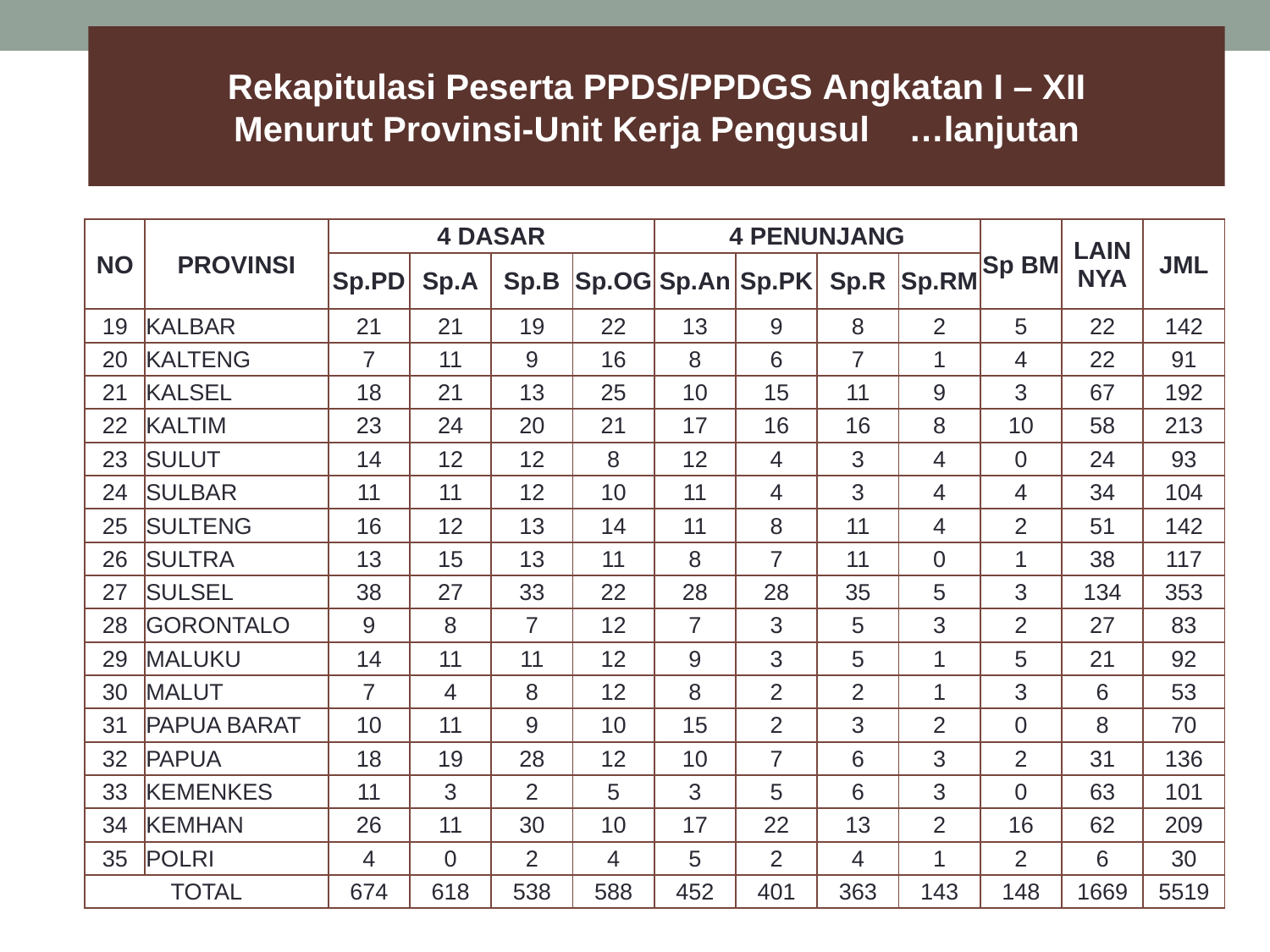

Rekapitulasi Peserta PPDS/PPDGS Angkatan I – XII
Menurut Provinsi-Unit Kerja Pengusul    …lanjutan
| NO | PROVINSI | 4 DASAR |  |  |  | 4 PENUNJANG |  |  |  | Sp BM | LAIN NYA | JML |
| --- | --- | --- | --- | --- | --- | --- | --- | --- | --- | --- | --- | --- |
|  |  | Sp.PD | Sp.A | Sp.B | Sp.OG | Sp.An | Sp.PK | Sp.R | Sp.RM |  |  |  |
| 19 | KALBAR | 21 | 21 | 19 | 22 | 13 | 9 | 8 | 2 | 5 | 22 | 142 |
| 20 | KALTENG | 7 | 11 | 9 | 16 | 8 | 6 | 7 | 1 | 4 | 22 | 91 |
| 21 | KALSEL | 18 | 21 | 13 | 25 | 10 | 15 | 11 | 9 | 3 | 67 | 192 |
| 22 | KALTIM | 23 | 24 | 20 | 21 | 17 | 16 | 16 | 8 | 10 | 58 | 213 |
| 23 | SULUT | 14 | 12 | 12 | 8 | 12 | 4 | 3 | 4 | 0 | 24 | 93 |
| 24 | SULBAR | 11 | 11 | 12 | 10 | 11 | 4 | 3 | 4 | 4 | 34 | 104 |
| 25 | SULTENG | 16 | 12 | 13 | 14 | 11 | 8 | 11 | 4 | 2 | 51 | 142 |
| 26 | SULTRA | 13 | 15 | 13 | 11 | 8 | 7 | 11 | 0 | 1 | 38 | 117 |
| 27 | SULSEL | 38 | 27 | 33 | 22 | 28 | 28 | 35 | 5 | 3 | 134 | 353 |
| 28 | GORONTALO | 9 | 8 | 7 | 12 | 7 | 3 | 5 | 3 | 2 | 27 | 83 |
| 29 | MALUKU | 14 | 11 | 11 | 12 | 9 | 3 | 5 | 1 | 5 | 21 | 92 |
| 30 | MALUT | 7 | 4 | 8 | 12 | 8 | 2 | 2 | 1 | 3 | 6 | 53 |
| 31 | PAPUA BARAT | 10 | 11 | 9 | 10 | 15 | 2 | 3 | 2 | 0 | 8 | 70 |
| 32 | PAPUA | 18 | 19 | 28 | 12 | 10 | 7 | 6 | 3 | 2 | 31 | 136 |
| 33 | KEMENKES | 11 | 3 | 2 | 5 | 3 | 5 | 6 | 3 | 0 | 63 | 101 |
| 34 | KEMHAN | 26 | 11 | 30 | 10 | 17 | 22 | 13 | 2 | 16 | 62 | 209 |
| 35 | POLRI | 4 | 0 | 2 | 4 | 5 | 2 | 4 | 1 | 2 | 6 | 30 |
| TOTAL |  | 674 | 618 | 538 | 588 | 452 | 401 | 363 | 143 | 148 | 1669 | 5519 |